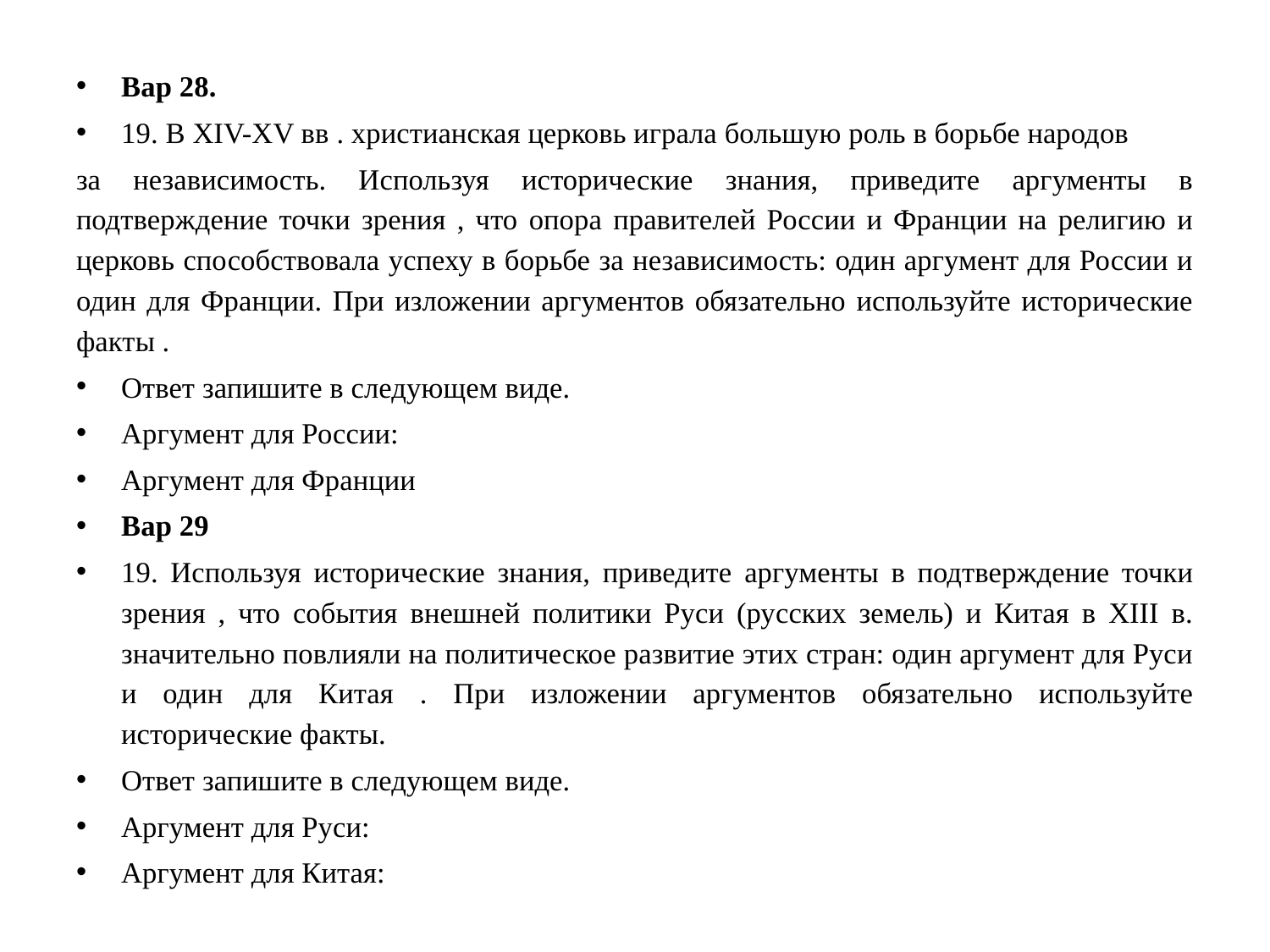

Вар 28.
19. В XIV-XV вв . христианская церковь играла большую роль в борьбе народов
за независимость. Используя исторические знания, приведите аргументы в подтверждение точки зрения , что опора правителей России и Франции на религию и церковь способствовала успеху в борьбе за независимость: один аргумент для России и один для Франции. При изложении аргументов обязательно используйте исторические факты .
Ответ запишите в следующем виде.
Аргумент для России:
Аргумент для Франции
Вар 29
19. Используя исторические знания, приведите аргументы в подтверждение точки зрения , что события внешней политики Руси (русских земель) и Китая в XIII в. значительно повлияли на политическое развитие этих стран: один аргумент для Руси и один для Китая . При изложении аргументов обязательно используйте исторические факты.
Ответ запишите в следующем виде.
Аргумент для Руси:
Аргумент для Китая: